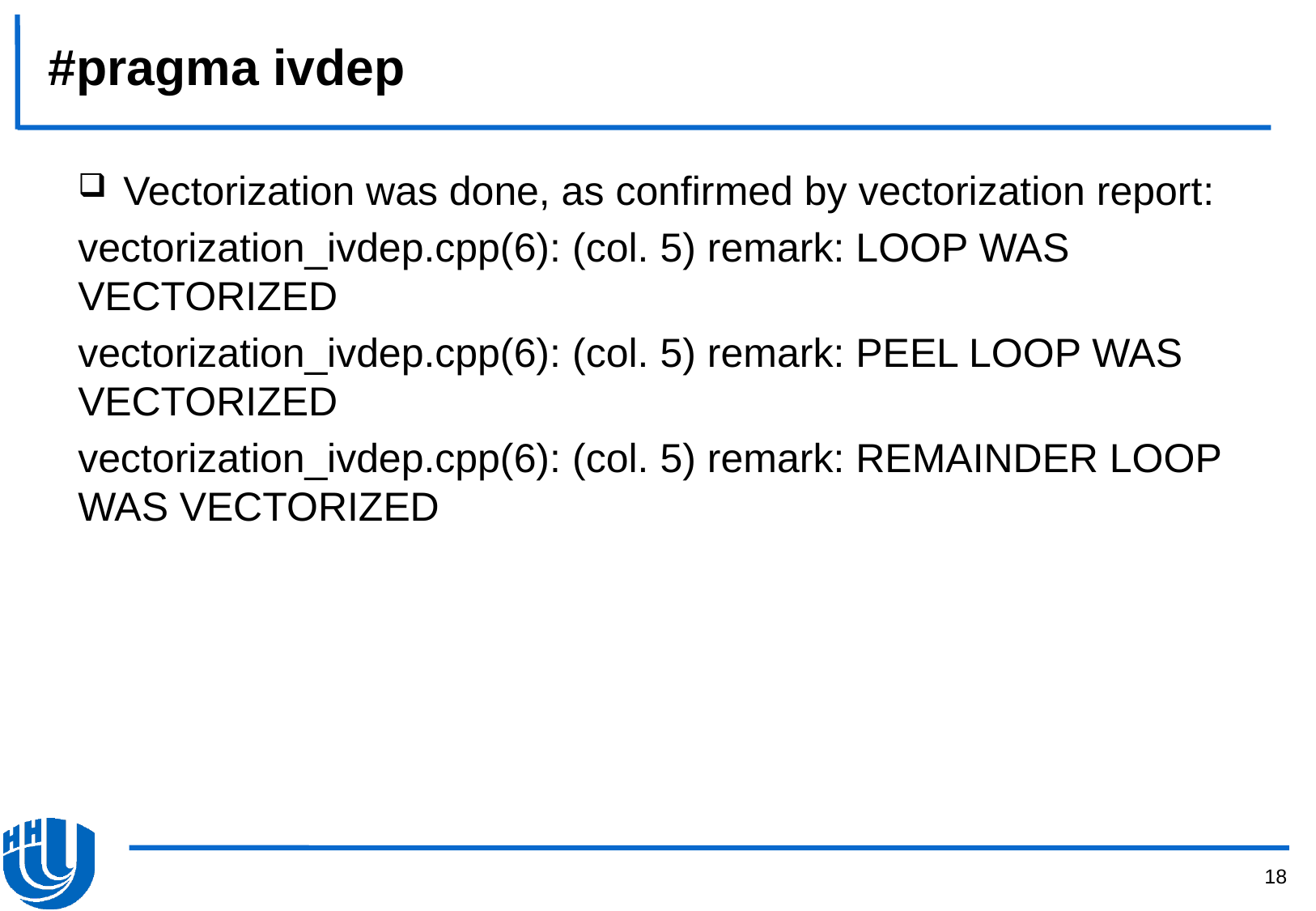

# #pragma ivdep
Vectorization was done, as confirmed by vectorization report:
vectorization_ivdep.cpp(6): (col. 5) remark: LOOP WAS VECTORIZED
vectorization_ivdep.cpp(6): (col. 5) remark: PEEL LOOP WAS VECTORIZED
vectorization_ivdep.cpp(6): (col. 5) remark: REMAINDER LOOP WAS VECTORIZED